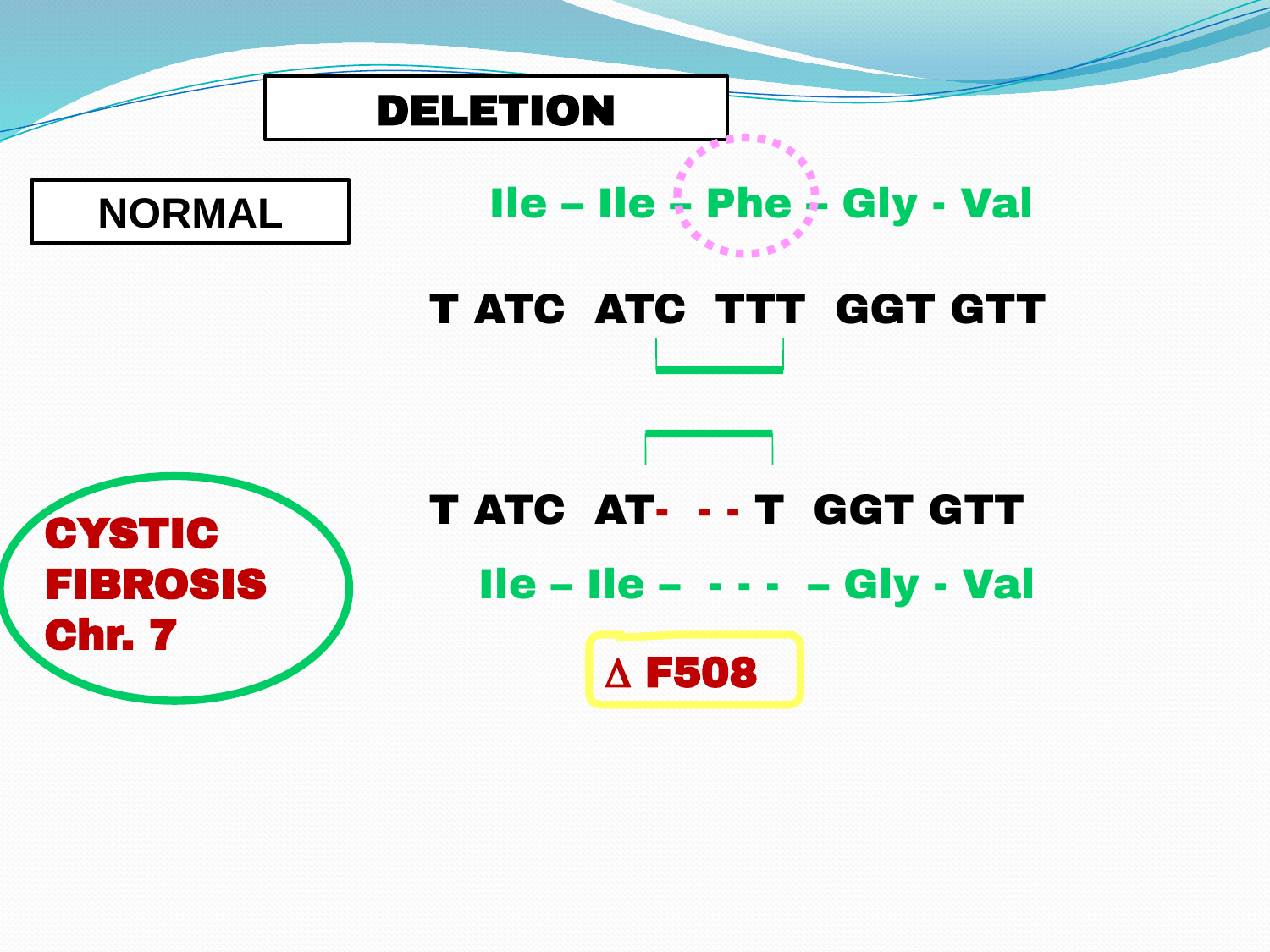

DELETION

Ile – Ile – Phe – Gly - Val
NORMAL
    T ATC  ATC  TTT  GGT GTT

    T ATC  AT-  - - T  GGT GTT
CYSTIC FIBROSIS Chr. 7
Ile – Ile –  - - -  – Gly - Val
Δ F508